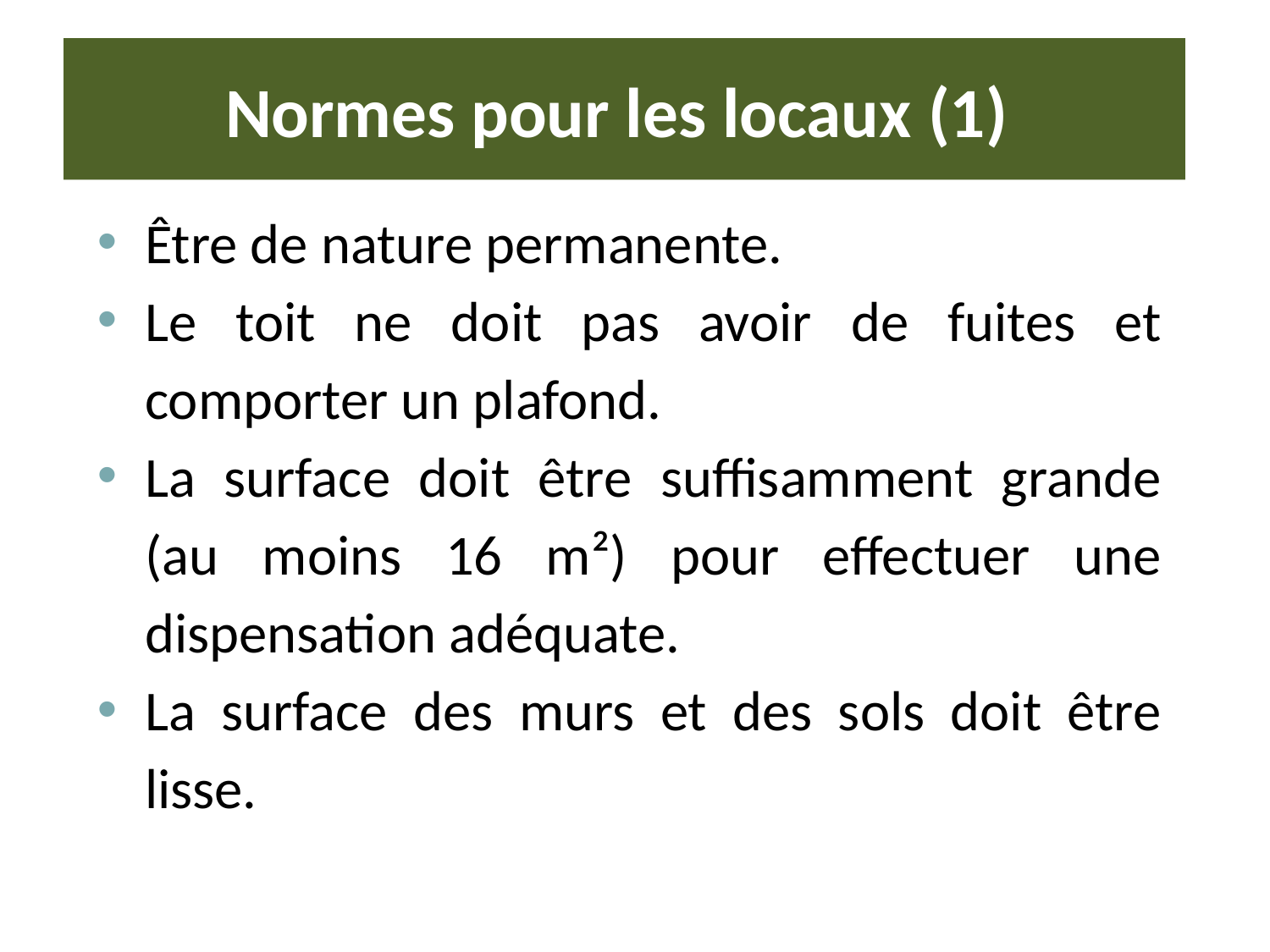

# Normes pour les locaux (1)
Être de nature permanente.
Le toit ne doit pas avoir de fuites et comporter un plafond.
La surface doit être suffisamment grande (au moins 16 m²) pour effectuer une dispensation adéquate.
La surface des murs et des sols doit être lisse.